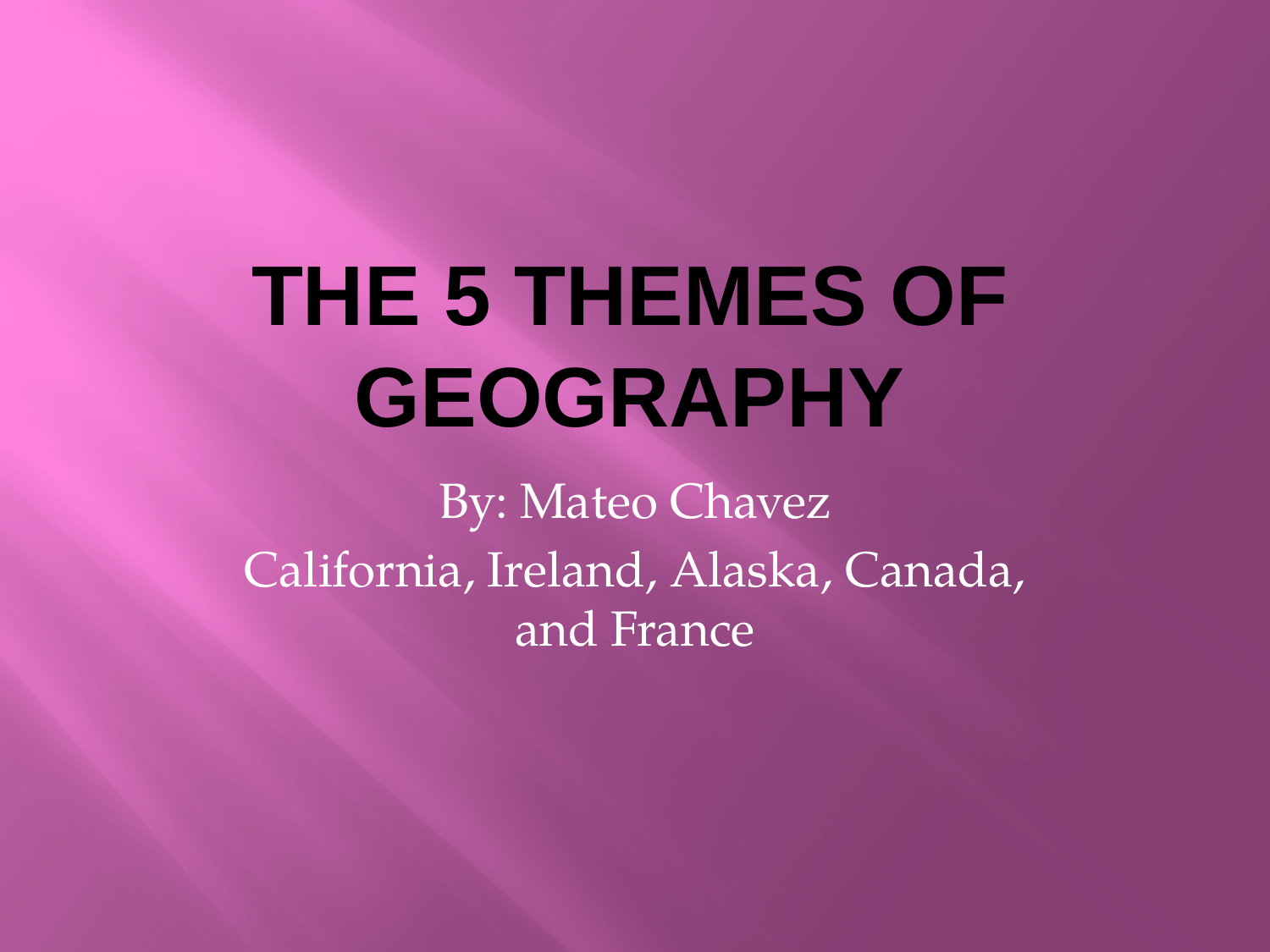

# The 5 Themes of Geography
By: Mateo Chavez
California, Ireland, Alaska, Canada, and France